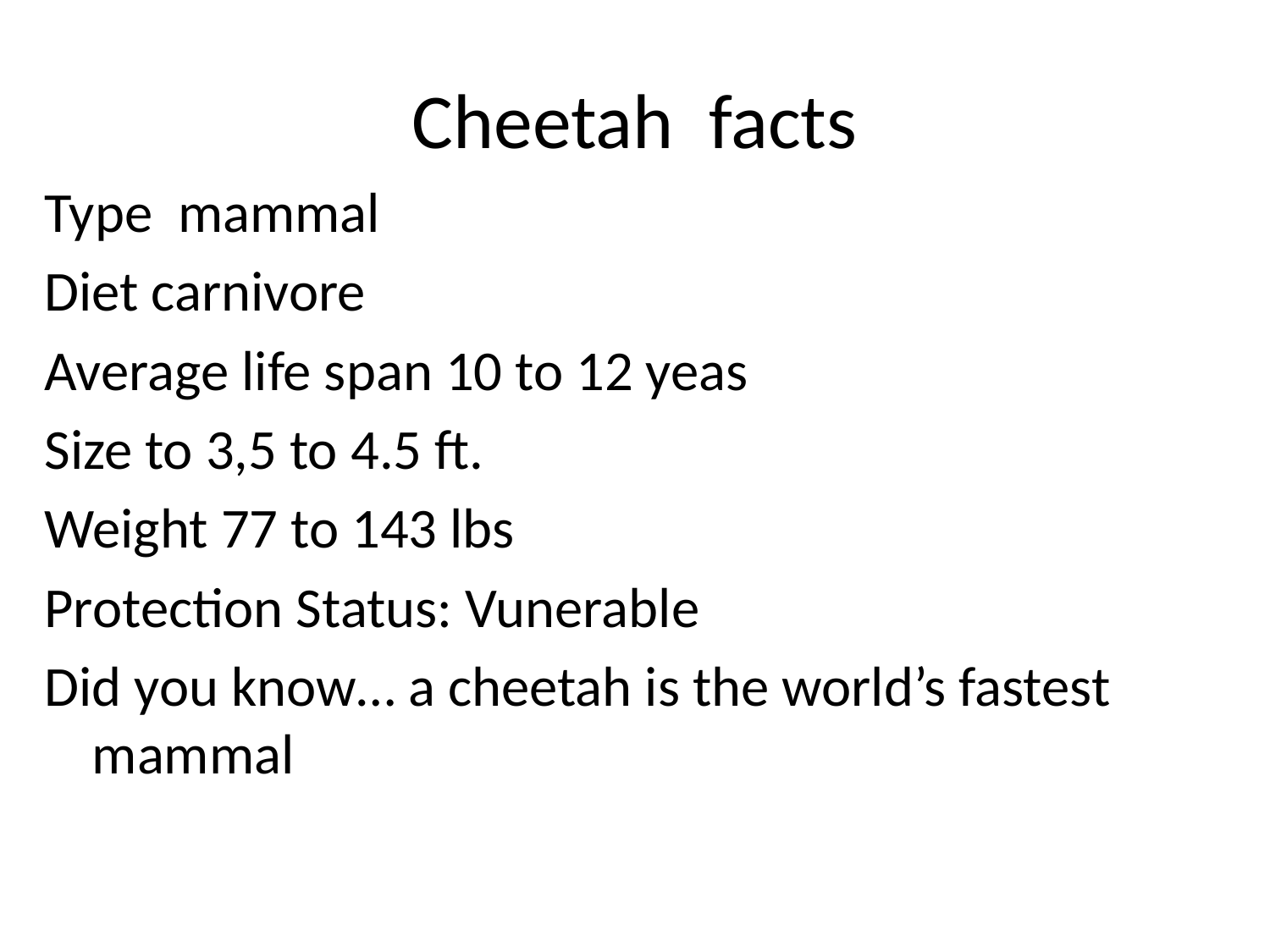

# Cheetah  facts
Type  mammal
Diet carnivore
Average life span 10 to 12 yeas
Size to 3,5 to 4.5 ft.
Weight 77 to 143 lbs
Protection Status: Vunerable
Did you know… a cheetah is the world’s fastest mammal